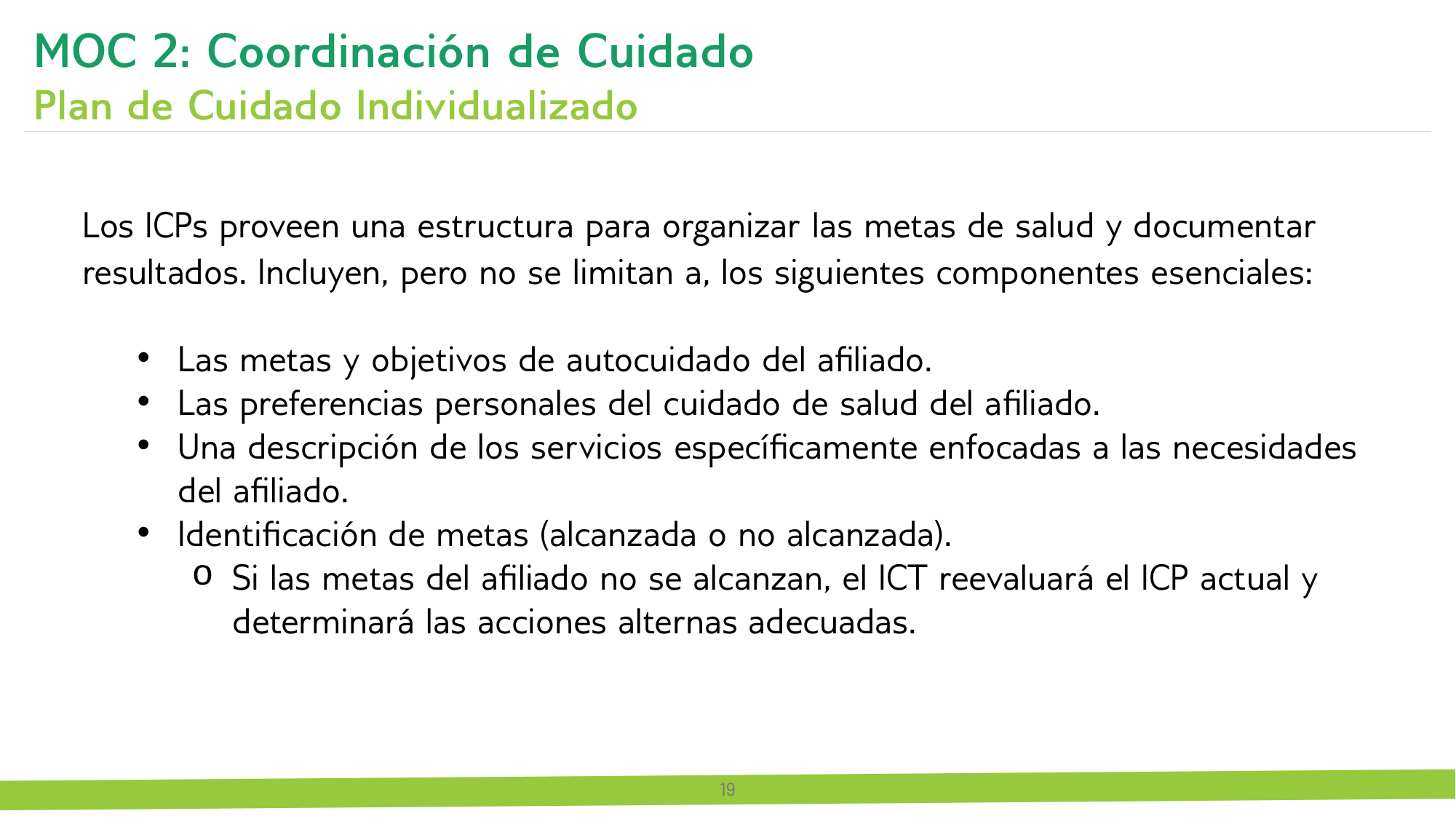

MOC 2: Coordinación de Cuidado
Plan de Cuidado Individualizado  (cont.)
Los ICPs proveen una estructura para organizar las metas de salud y documentar resultados. Incluyen, pero no se limitan a, los siguientes componentes esenciales:

Las metas y objetivos de autocuidado del afiliado.
Las preferencias personales del cuidado de salud del afiliado.
Una descripción de los servicios específicamente enfocadas a las necesidades del afiliado.
Identificación de metas (alcanzada o no alcanzada).
Si las metas del afiliado no se alcanzan, el ICT reevaluará el ICP actual y determinará las acciones alternas adecuadas.
19